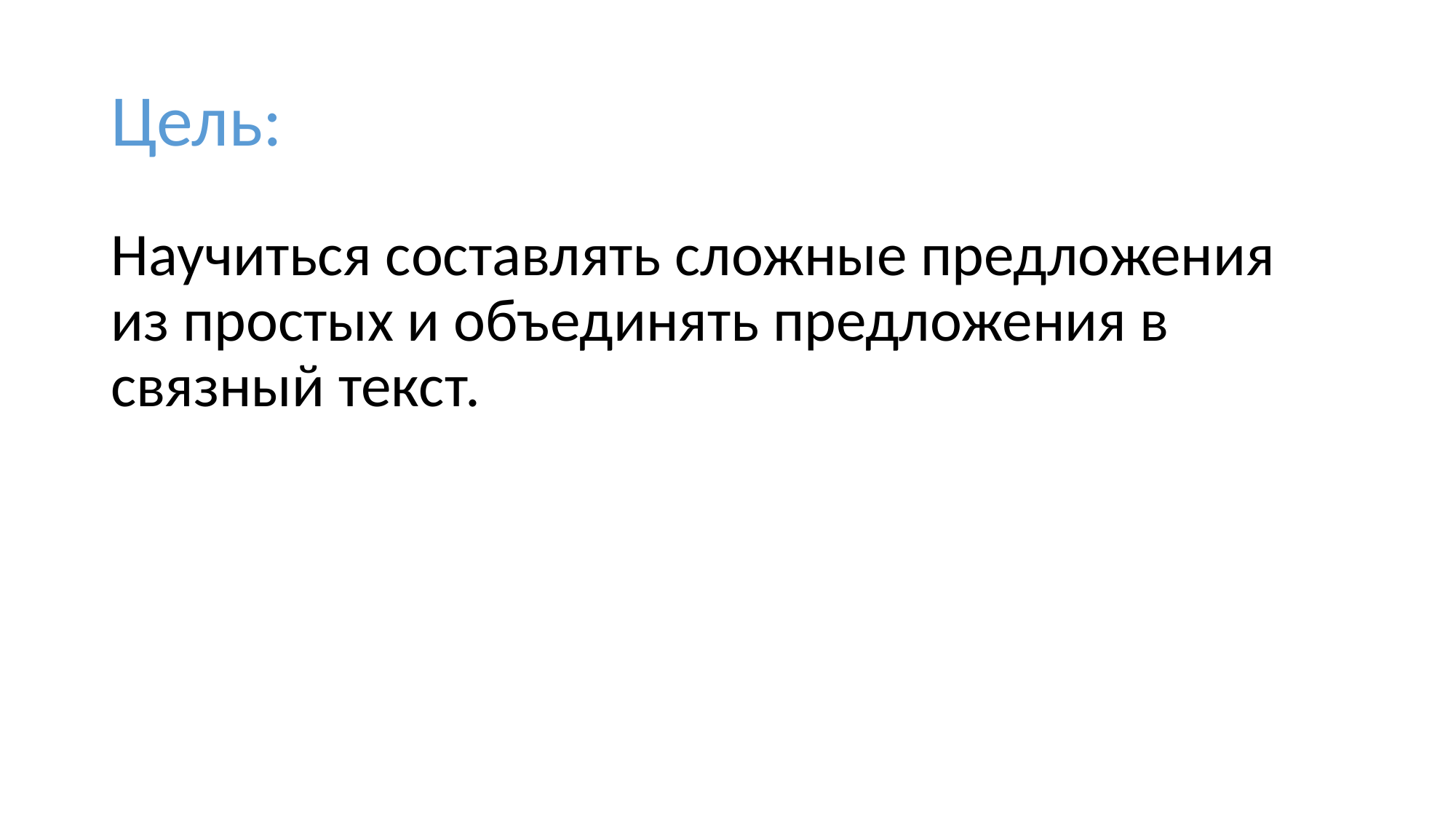

# Цель:
Научиться составлять сложные предложения из простых и объединять предложения в связный текст.